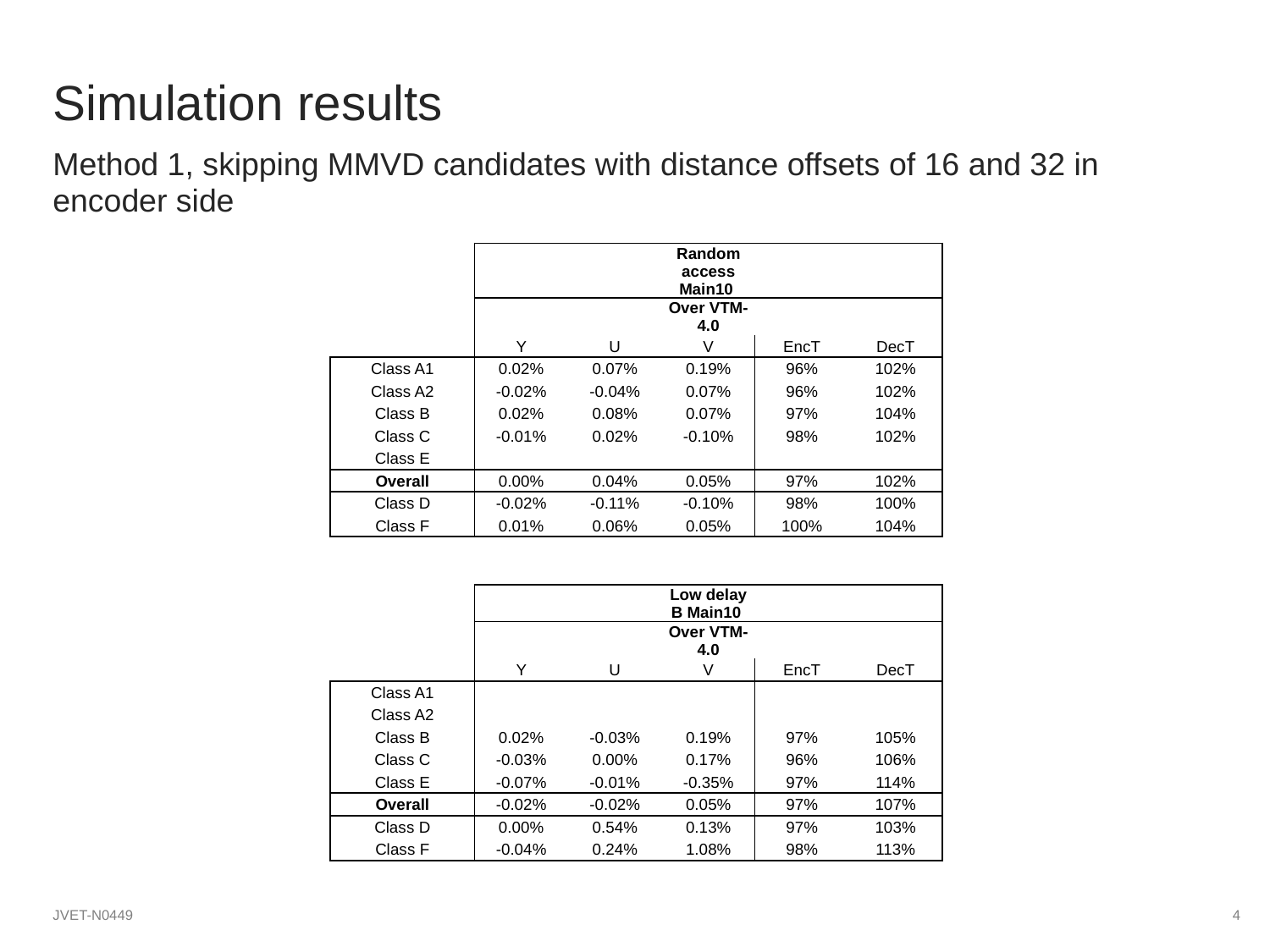

# Simulation results
Method 1, skipping MMVD candidates with distance offsets of 16 and 32 in encoder side
|  |  |  | Random access Main10 |  |  |
| --- | --- | --- | --- | --- | --- |
|  |  |  | Over VTM-4.0 |  |  |
|  | Y | U | V | EncT | DecT |
| Class A1 | 0.02% | 0.07% | 0.19% | 96% | 102% |
| Class A2 | -0.02% | -0.04% | 0.07% | 96% | 102% |
| Class B | 0.02% | 0.08% | 0.07% | 97% | 104% |
| Class C | -0.01% | 0.02% | -0.10% | 98% | 102% |
| Class E |  |  |  |  |  |
| Overall | 0.00% | 0.04% | 0.05% | 97% | 102% |
| Class D | -0.02% | -0.11% | -0.10% | 98% | 100% |
| Class F | 0.01% | 0.06% | 0.05% | 100% | 104% |
|  |  |  | Low delay B Main10 |  |  |
| --- | --- | --- | --- | --- | --- |
|  |  |  | Over VTM-4.0 |  |  |
|  | Y | U | V | EncT | DecT |
| Class A1 |  |  |  |  |  |
| Class A2 |  |  |  |  |  |
| Class B | 0.02% | -0.03% | 0.19% | 97% | 105% |
| Class C | -0.03% | 0.00% | 0.17% | 96% | 106% |
| Class E | -0.07% | -0.01% | -0.35% | 97% | 114% |
| Overall | -0.02% | -0.02% | 0.05% | 97% | 107% |
| Class D | 0.00% | 0.54% | 0.13% | 97% | 103% |
| Class F | -0.04% | 0.24% | 1.08% | 98% | 113% |
JVET-N0449